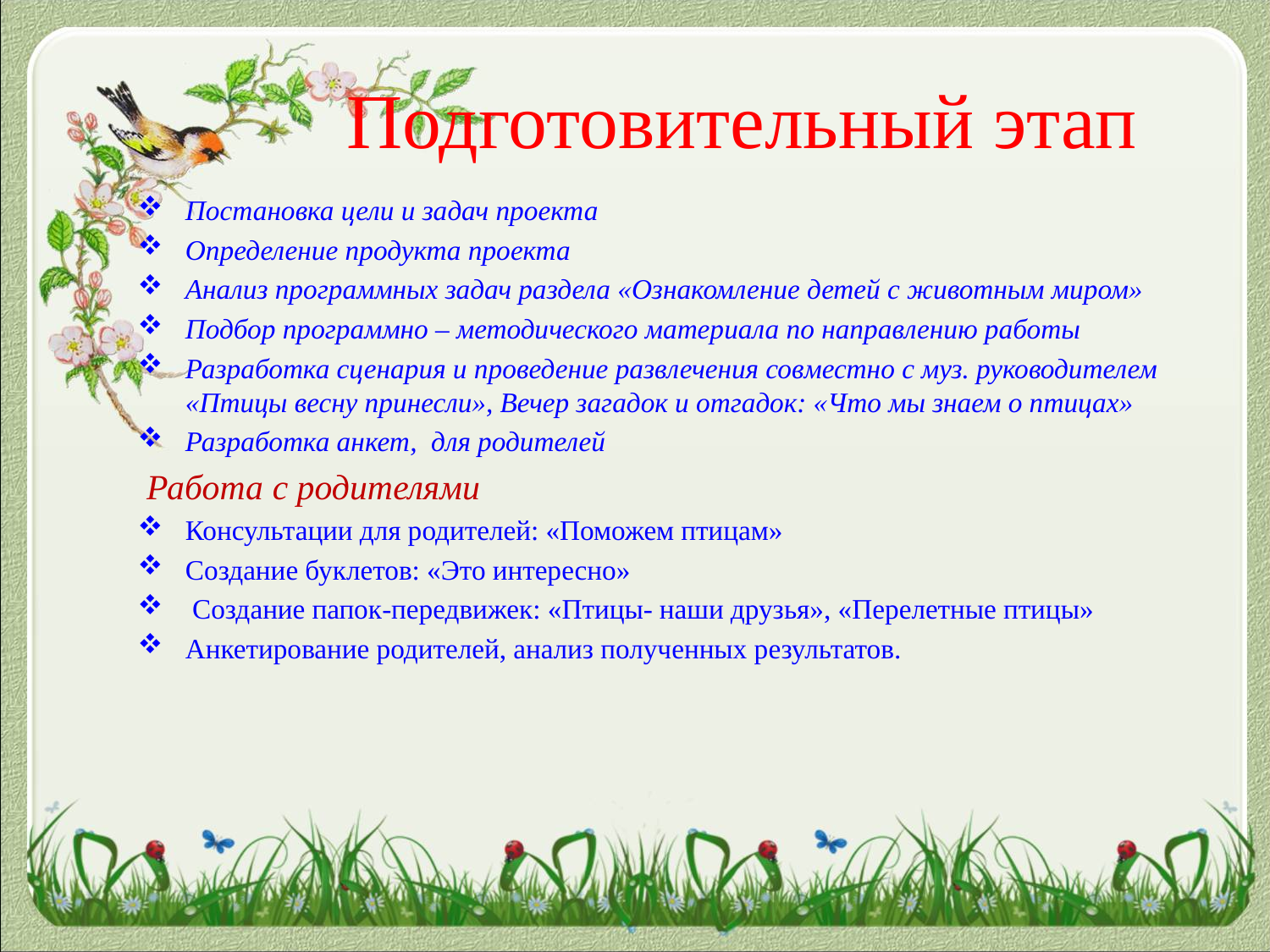

# Подготовительный этап
Постановка цели и задач проекта
Определение продукта проекта
Анализ программных задач раздела «Ознакомление детей с животным миром»
Подбор программно – методического материала по направлению работы
Разработка сценария и проведение развлечения совместно с муз. руководителем «Птицы весну принесли», Вечер загадок и отгадок: «Что мы знаем о птицах»
Разработка анкет,  для родителей
 Работа с родителями
Консультации для родителей: «Поможем птицам»
Создание буклетов: «Это интересно»
 Создание папок-передвижек: «Птицы- наши друзья», «Перелетные птицы»
Анкетирование родителей, анализ полученных результатов.